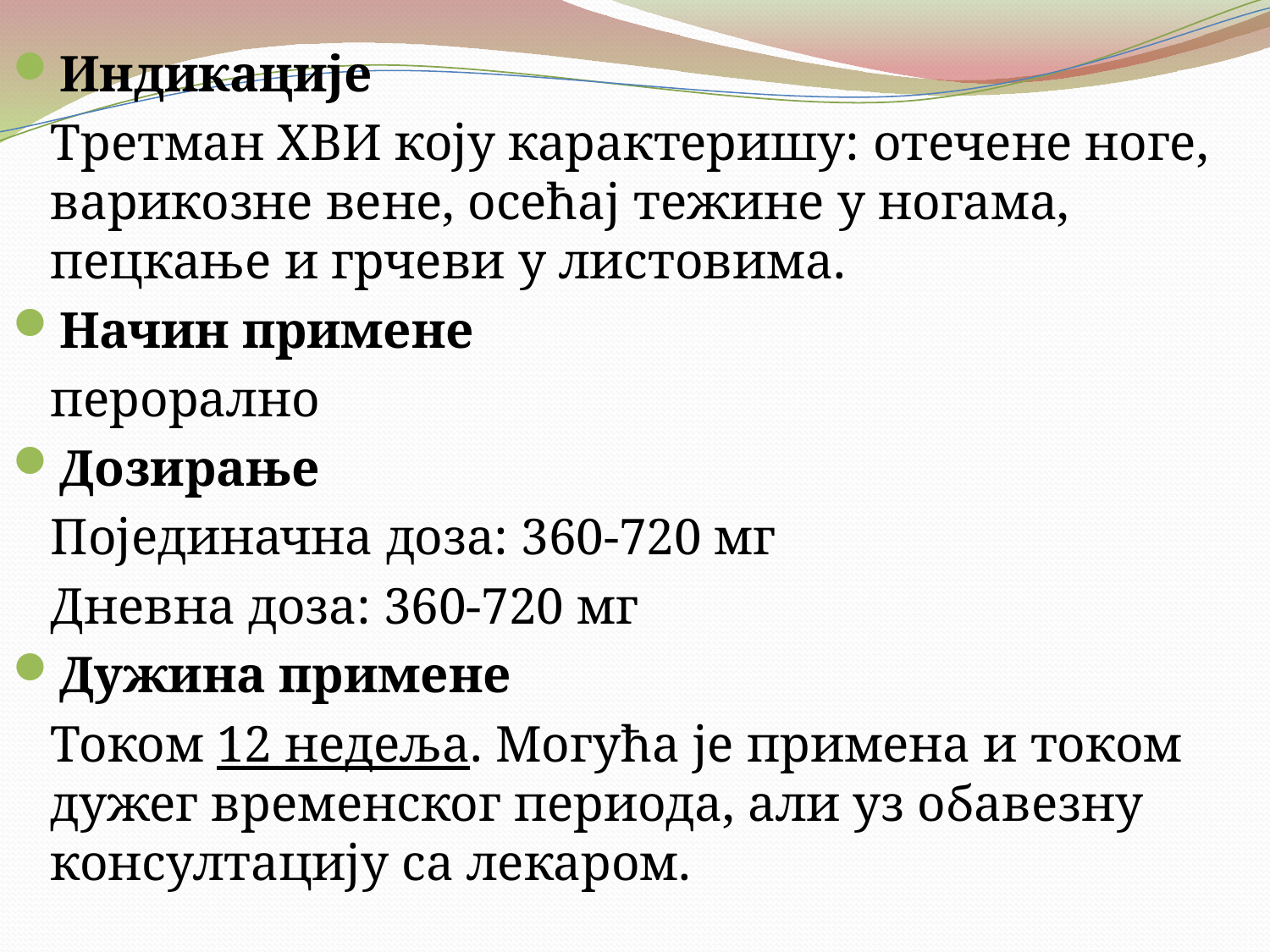

Индикације
	Третман ХВИ коју карактеришу: отечене ноге, варикозне вене, осећај тежине у ногама, пецкање и грчеви у листовима.
Начин примене
	перорално
Дозирање
	Појединачна доза: 360-720 мг
	Дневна доза: 360-720 мг
Дужина примене
	Током 12 недеља. Могућа је примена и током дужег временског периода, али уз обавезну консултацију са лекаром.